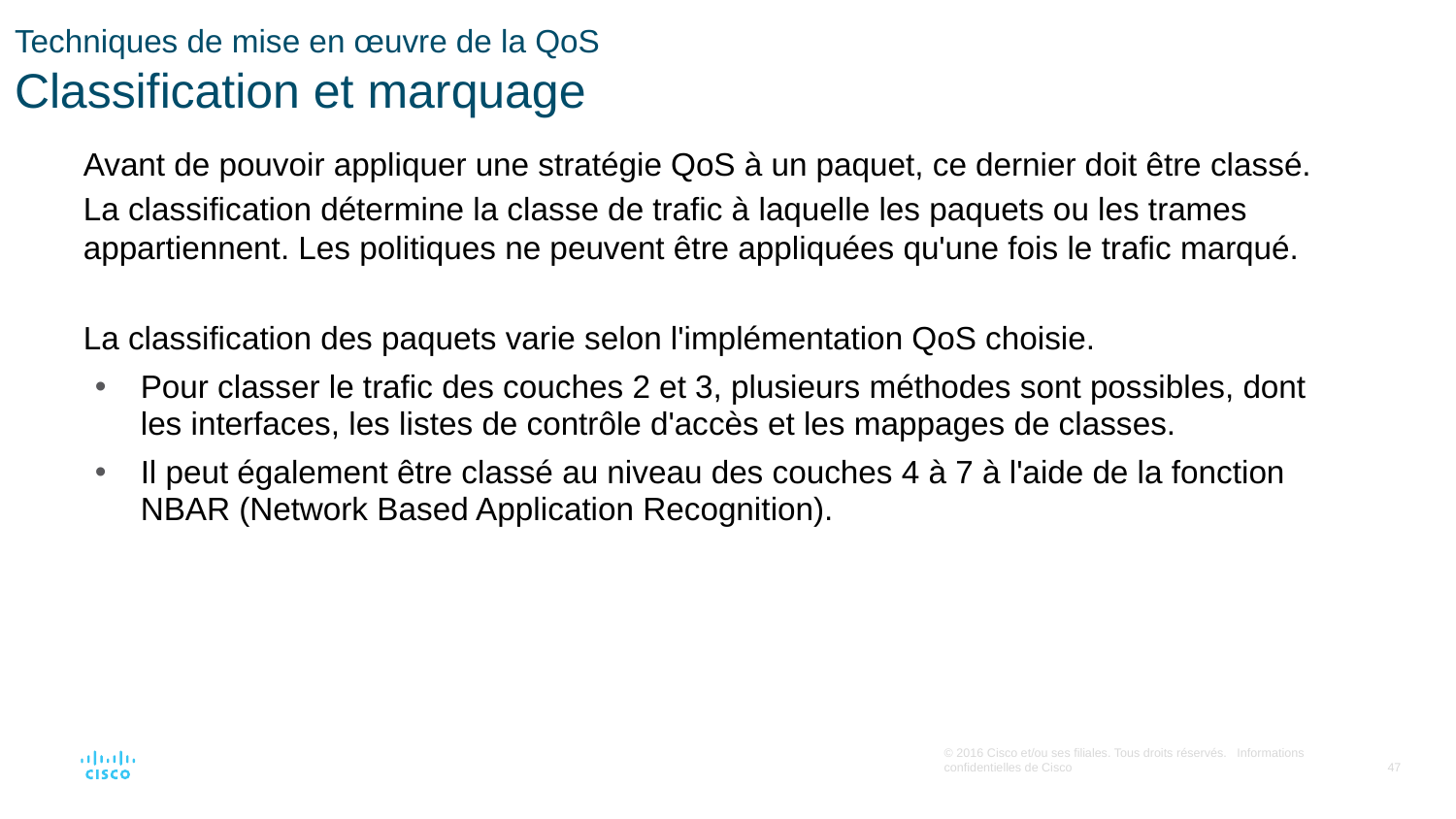

# Techniques de mise en œuvre de la QoS Classification et marquage
Avant de pouvoir appliquer une stratégie QoS à un paquet, ce dernier doit être classé.
La classification détermine la classe de trafic à laquelle les paquets ou les trames appartiennent. Les politiques ne peuvent être appliquées qu'une fois le trafic marqué.

La classification des paquets varie selon l'implémentation QoS choisie.
Pour classer le trafic des couches 2 et 3, plusieurs méthodes sont possibles, dont les interfaces, les listes de contrôle d'accès et les mappages de classes.
Il peut également être classé au niveau des couches 4 à 7 à l'aide de la fonction NBAR (Network Based Application Recognition).